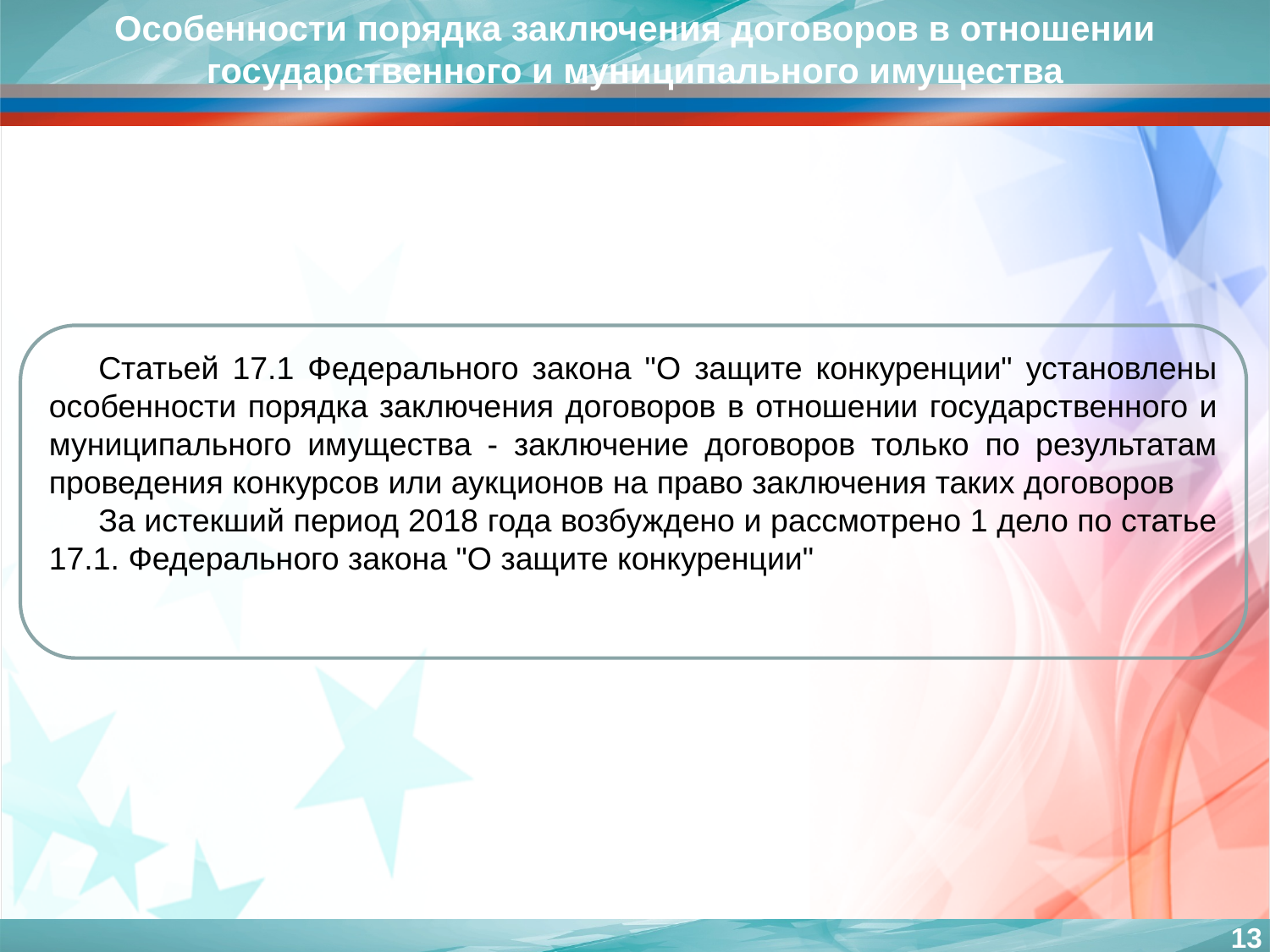

Особенности порядка заключения договоров в отношении государственного и муниципального имущества
Статьей 17.1 Федерального закона "О защите конкуренции" установлены особенности порядка заключения договоров в отношении государственного и муниципального имущества - заключение договоров только по результатам проведения конкурсов или аукционов на право заключения таких договоров
За истекший период 2018 года возбуждено и рассмотрено 1 дело по статье 17.1. Федерального закона "О защите конкуренции"
13